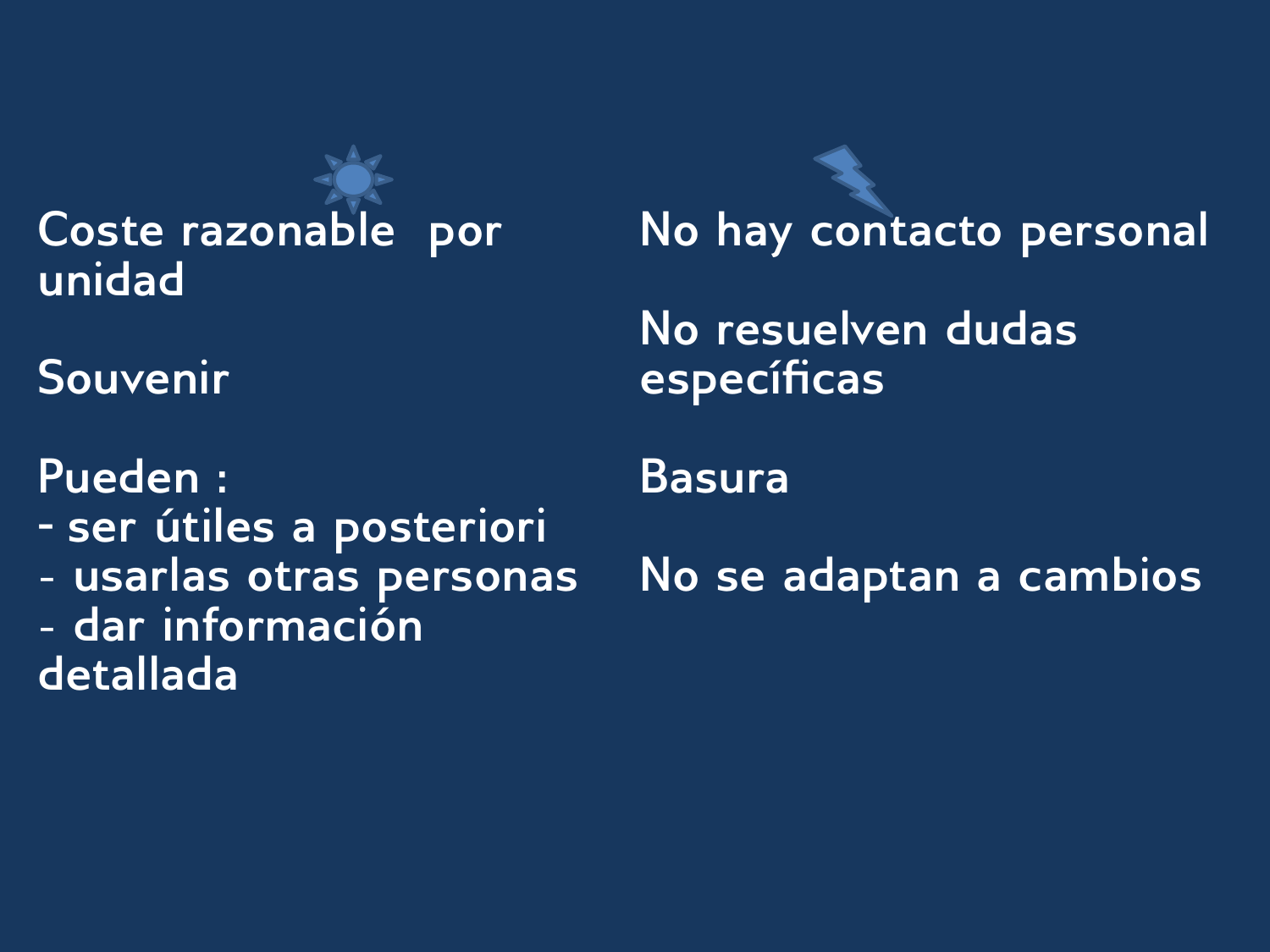

| Coste razonable por unidad Souvenir Pueden : ser útiles a posteriori - usarlas otras personas - dar información detallada | No hay contacto personal No resuelven dudas específicas Basura No se adaptan a cambios |
| --- | --- |